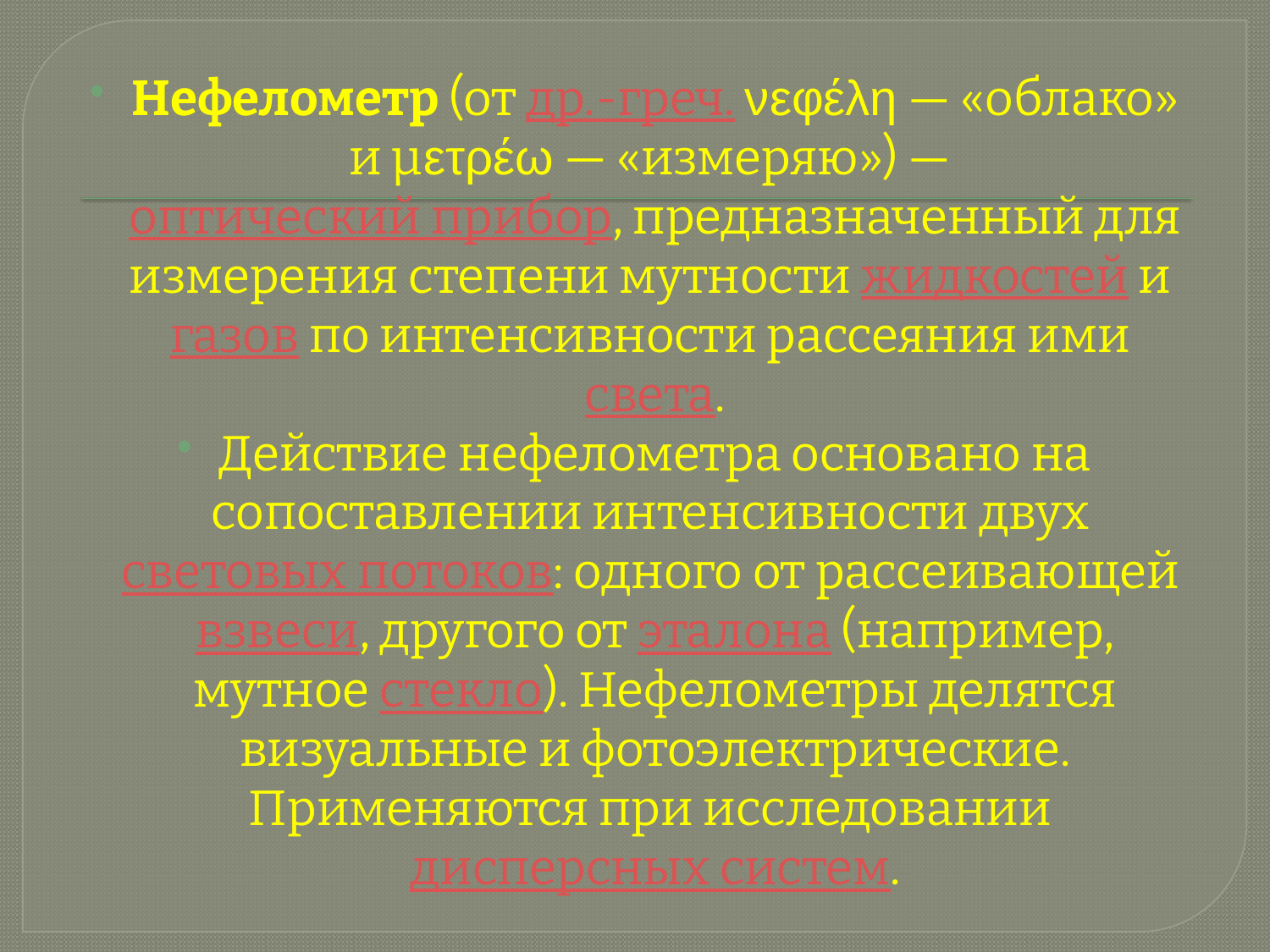

Нефелометр (от др.-греч. νεφέλη — «облако» и μετρέω — «измеряю») — оптический прибор, предназначенный для измерения степени мутности жидкостей и газов по интенсивности рассеяния ими света.
Действие нефелометра основано на сопоставлении интенсивности двух световых потоков: одного от рассеивающей взвеси, другого от эталона (например, мутное стекло). Нефелометры делятся визуальные и фотоэлектрические. Применяются при исследовании дисперсных систем.